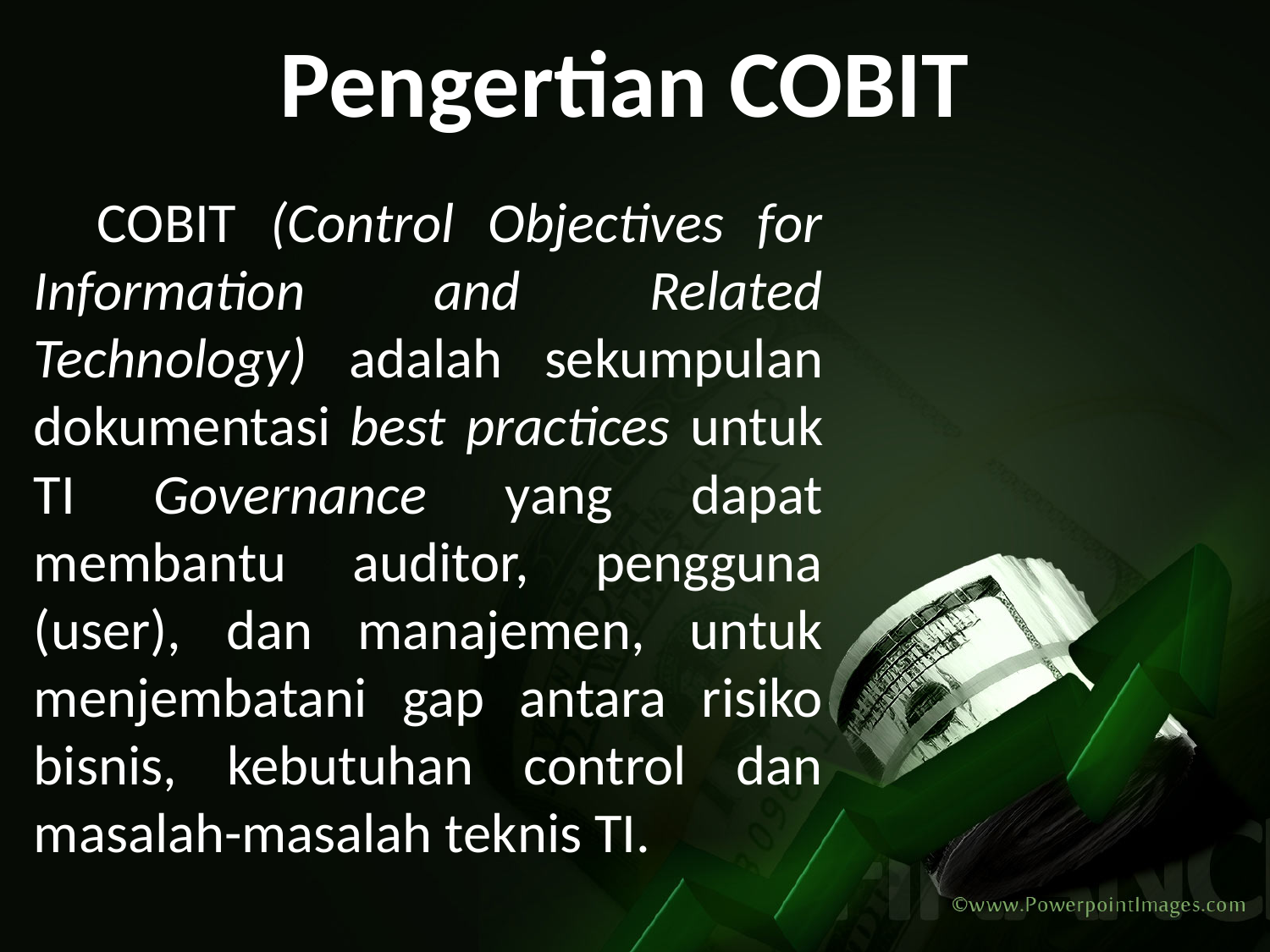

# Pengertian COBIT
COBIT (Control Objectives for Information and Related Technology) adalah sekumpulan dokumentasi best practices untuk TI Governance yang dapat membantu auditor, pengguna (user), dan manajemen, untuk menjembatani gap antara risiko bisnis, kebutuhan control dan masalah-masalah teknis TI.